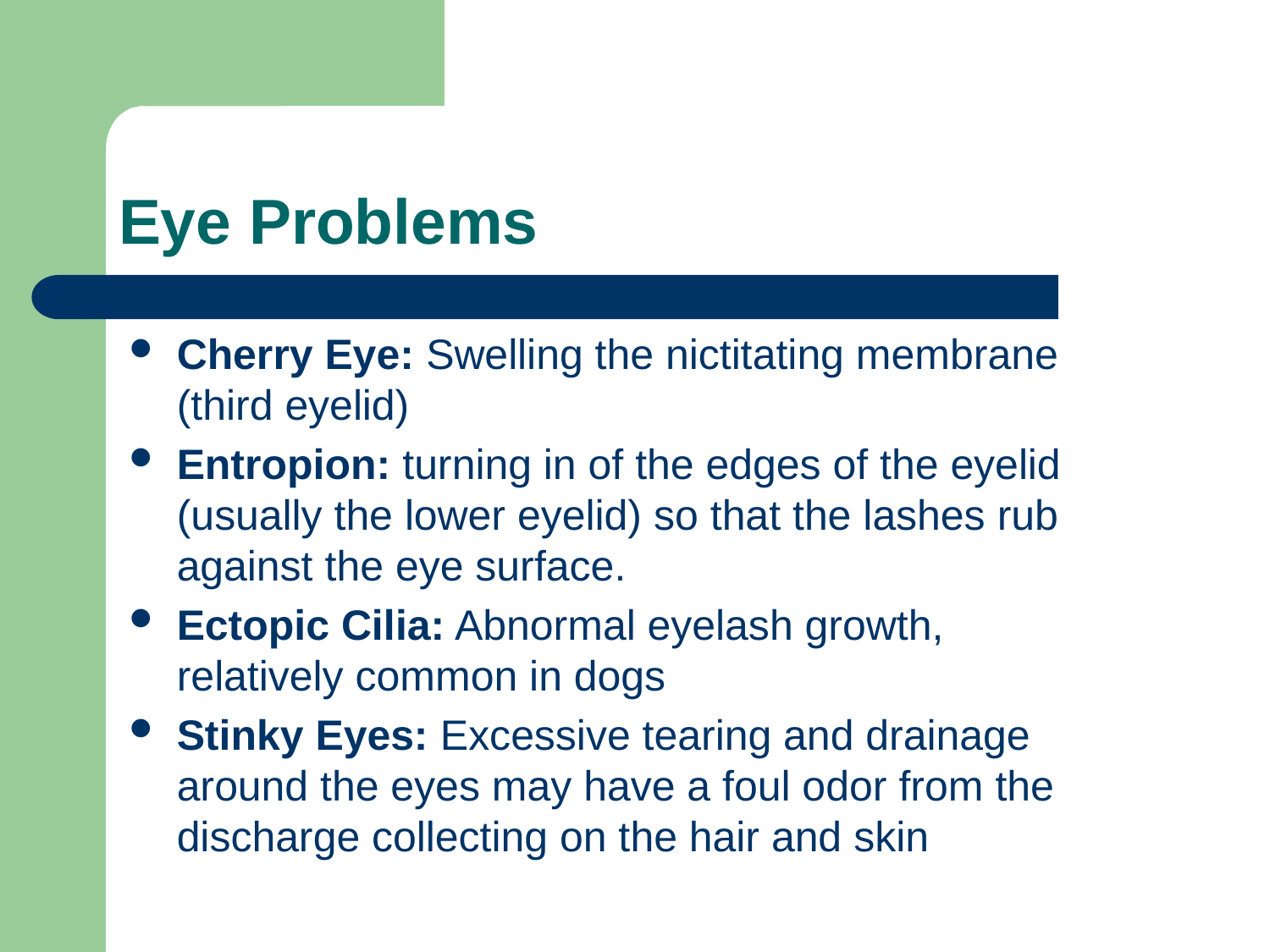

# Eye Problems
Cherry Eye: Swelling the nictitating membrane (third eyelid)
Entropion: turning in of the edges of the eyelid (usually the lower eyelid) so that the lashes rub against the eye surface.
Ectopic Cilia: Abnormal eyelash growth, relatively common in dogs
Stinky Eyes: Excessive tearing and drainage around the eyes may have a foul odor from the discharge collecting on the hair and skin